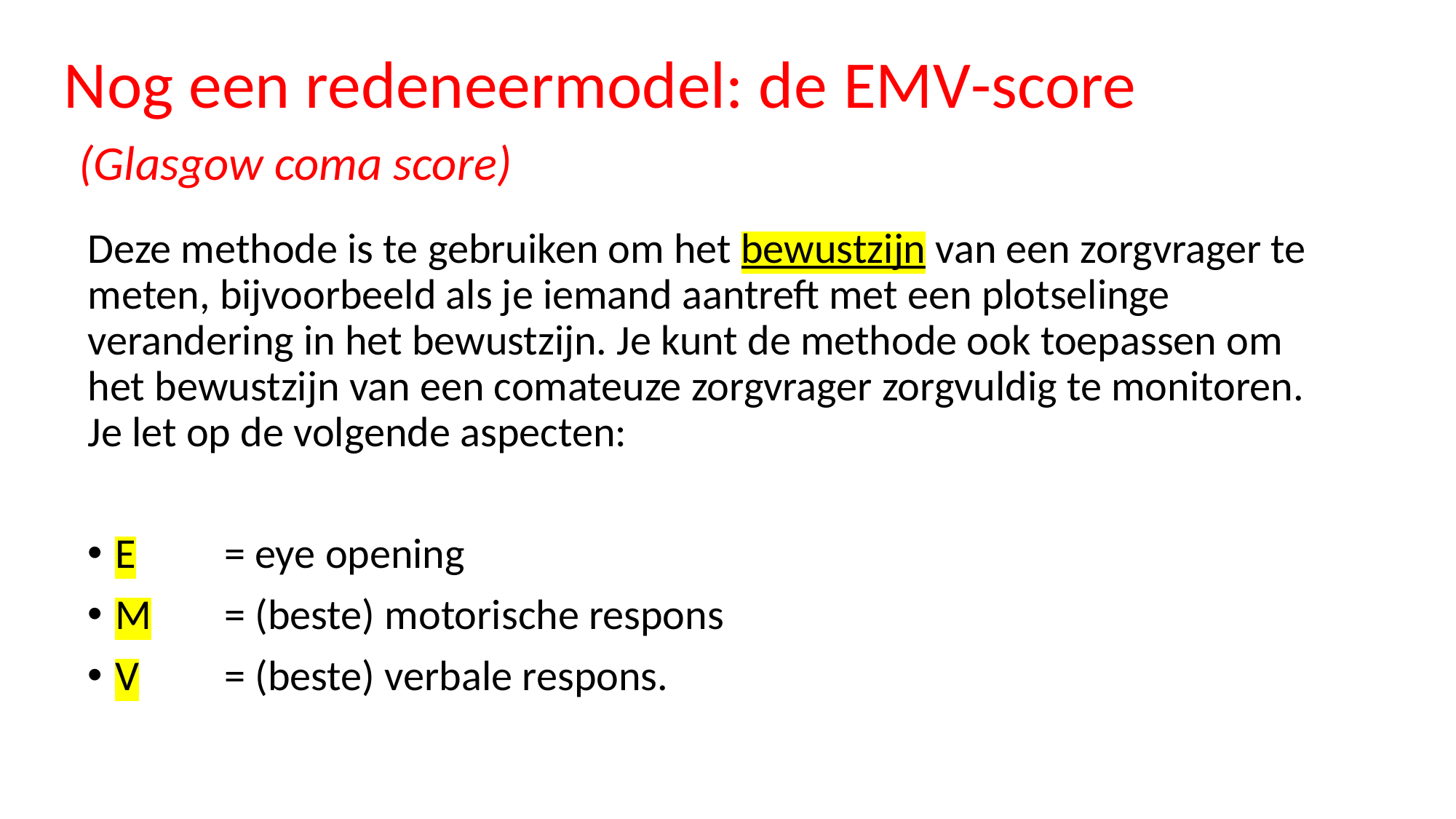

# Nog een redeneermodel: de EMV-score (Glasgow coma score)
Deze methode is te gebruiken om het bewustzijn van een zorgvrager te meten, bijvoorbeeld als je iemand aantreft met een plotselinge verandering in het bewustzijn. Je kunt de methode ook toepassen om het bewustzijn van een comateuze zorgvrager zorgvuldig te monitoren. Je let op de volgende aspecten:

E	= eye opening
M	= (beste) motorische respons
V	= (beste) verbale respons.